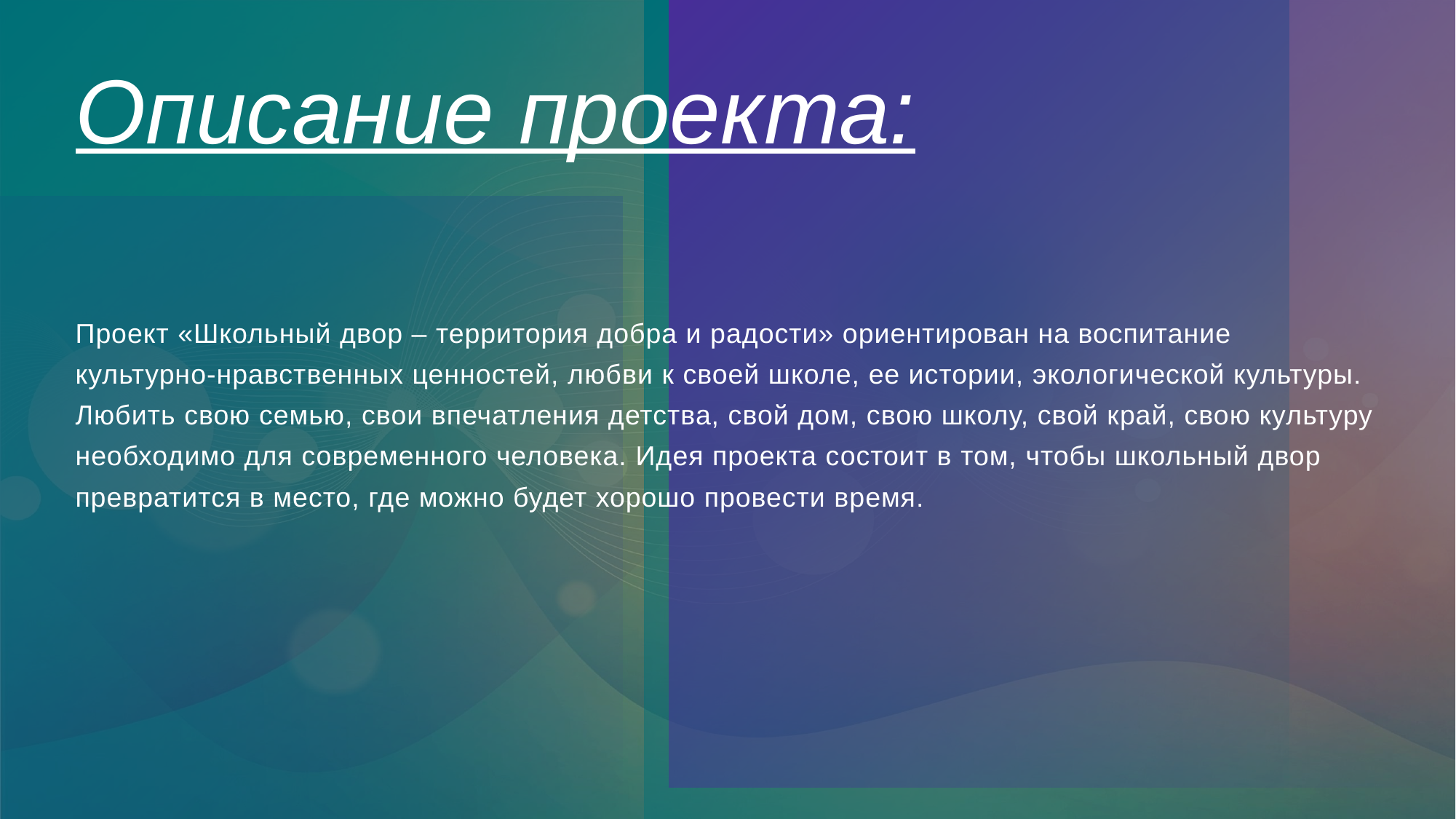

# Описание проекта:
Проект «Школьный двор – территория добра и радости» ориентирован на воспитание культурно-нравственных ценностей, любви к своей школе, ее истории, экологической культуры. Любить свою семью, свои впечатления детства, свой дом, свою школу, свой край, свою культуру необходимо для современного человека. Идея проекта состоит в том, чтобы школьный двор превратится в место, где можно будет хорошо провести время.